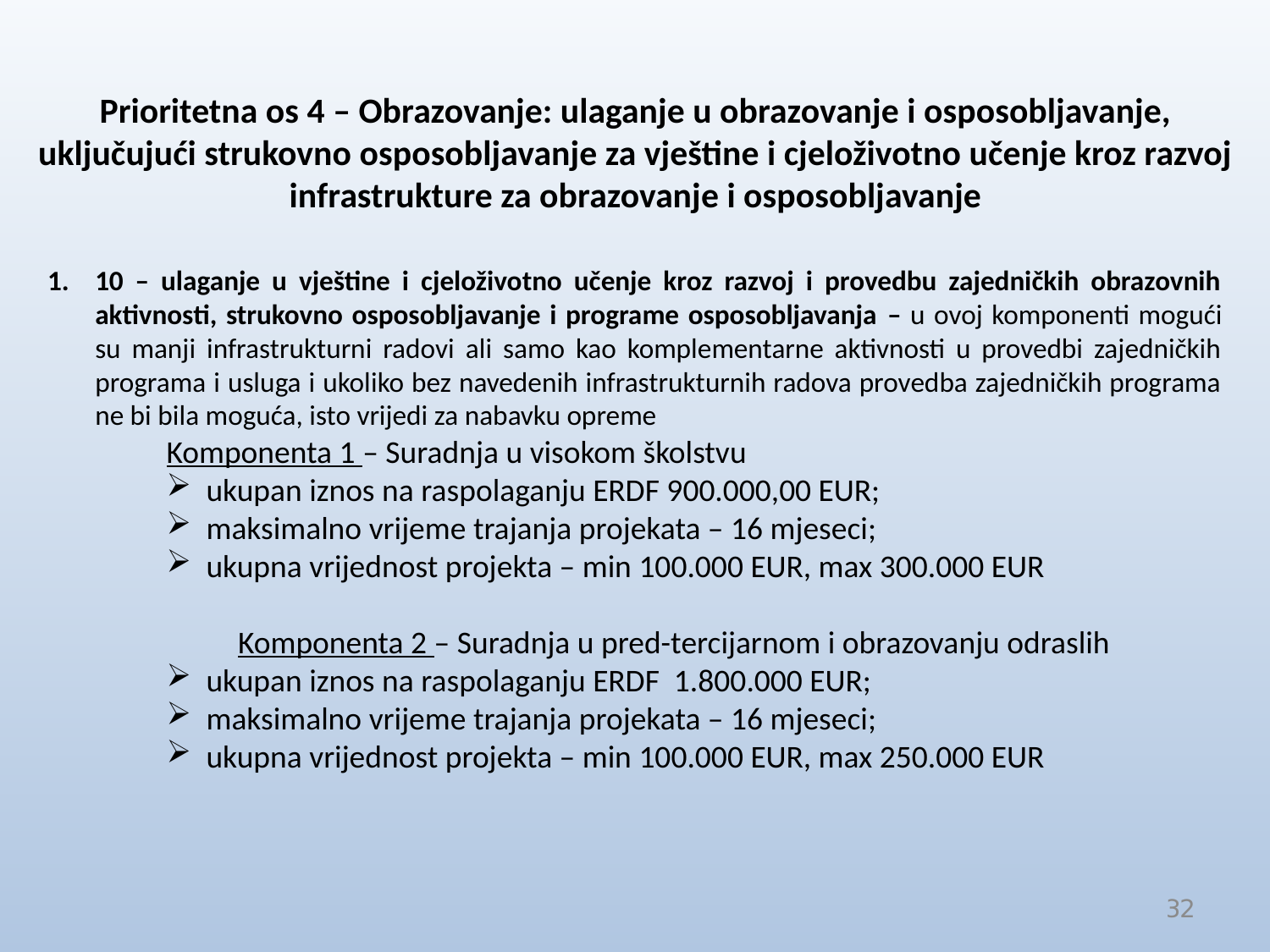

# Prioritetna os 4 – Obrazovanje: ulaganje u obrazovanje i osposobljavanje, uključujući strukovno osposobljavanje za vještine i cjeloživotno učenje kroz razvoj infrastrukture za obrazovanje i osposobljavanje
10 – ulaganje u vještine i cjeloživotno učenje kroz razvoj i provedbu zajedničkih obrazovnih aktivnosti, strukovno osposobljavanje i programe osposobljavanja – u ovoj komponenti mogući su manji infrastrukturni radovi ali samo kao komplementarne aktivnosti u provedbi zajedničkih programa i usluga i ukoliko bez navedenih infrastrukturnih radova provedba zajedničkih programa ne bi bila moguća, isto vrijedi za nabavku opreme
Komponenta 1 – Suradnja u visokom školstvu
ukupan iznos na raspolaganju ERDF 900.000,00 EUR;
maksimalno vrijeme trajanja projekata – 16 mjeseci;
ukupna vrijednost projekta – min 100.000 EUR, max 300.000 EUR

	Komponenta 2 – Suradnja u pred-tercijarnom i obrazovanju odraslih
ukupan iznos na raspolaganju ERDF  1.800.000 EUR;
maksimalno vrijeme trajanja projekata – 16 mjeseci;
ukupna vrijednost projekta – min 100.000 EUR, max 250.000 EUR
32